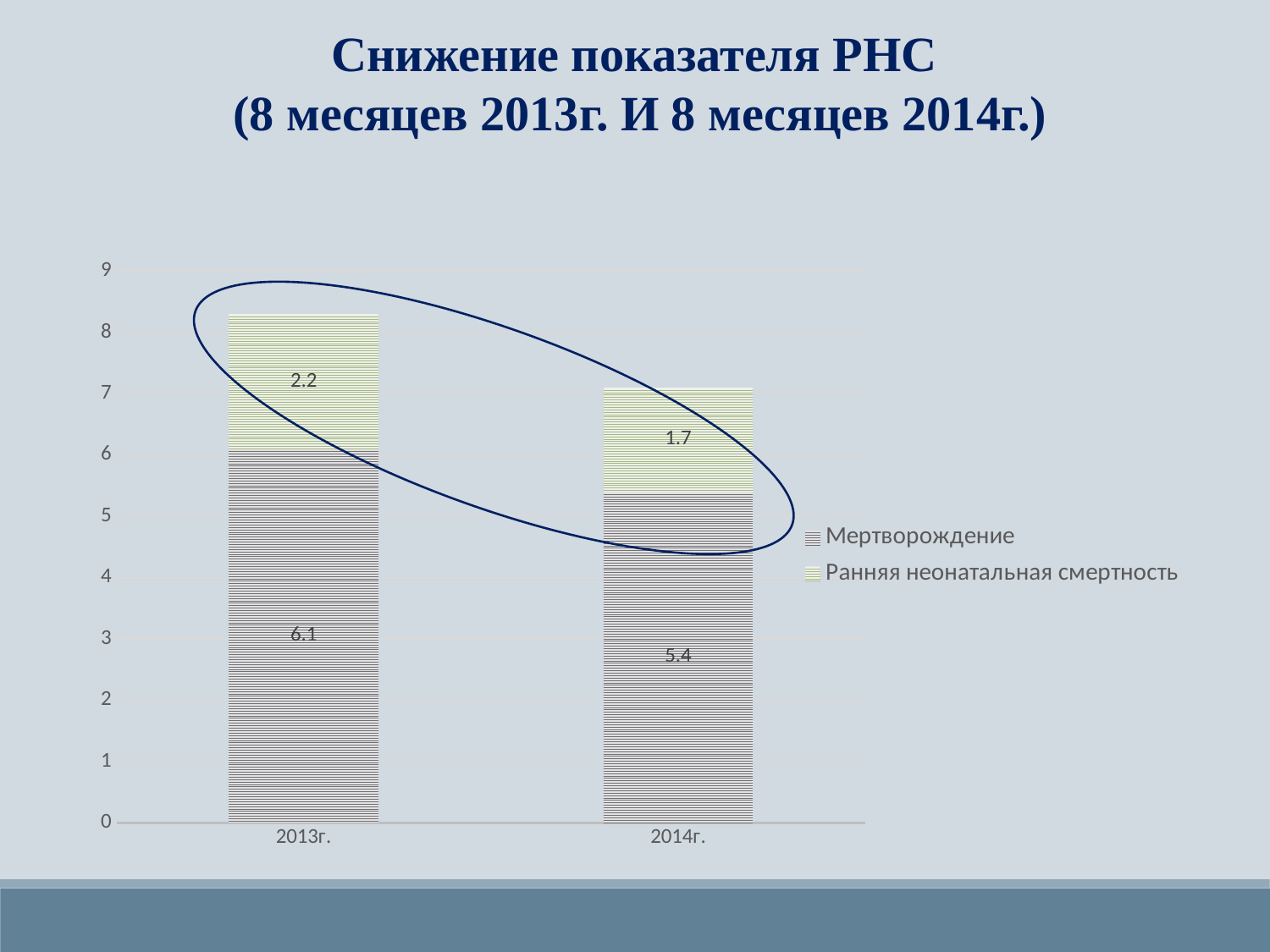

Снижение показателя РНС
(8 месяцев 2013г. И 8 месяцев 2014г.)

### Chart

| Category | Мертворождение | Ранняя неонатальная смертность |
|---|---|---|
| 2013г. | 6.1 | 2.2 |
| 2014г. | 5.4 | 1.7 |